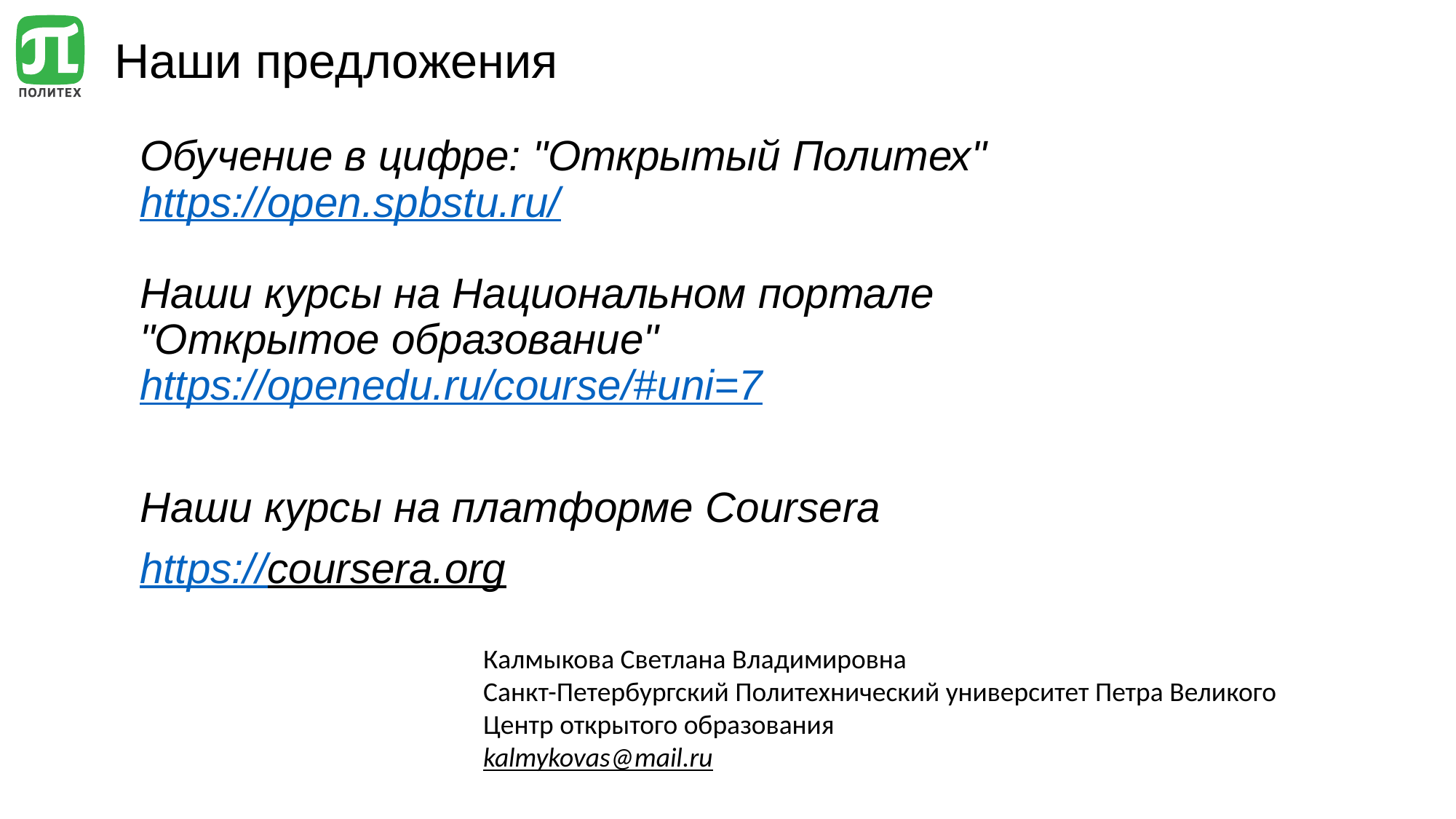

# Наши предложения
Обучение в цифре: "Открытый Политех" 
https://open.spbstu.ru/ 
Наши курсы на Национальном портале "Открытое образование"
https://openedu.ru/course/#uni=7

Наши курсы на платформе Coursera
https://coursera.org

Калмыкова Светлана Владимировна
Санкт-Петербургский Политехнический университет Петра Великого
Центр открытого образования
kalmykovas@mail.ru